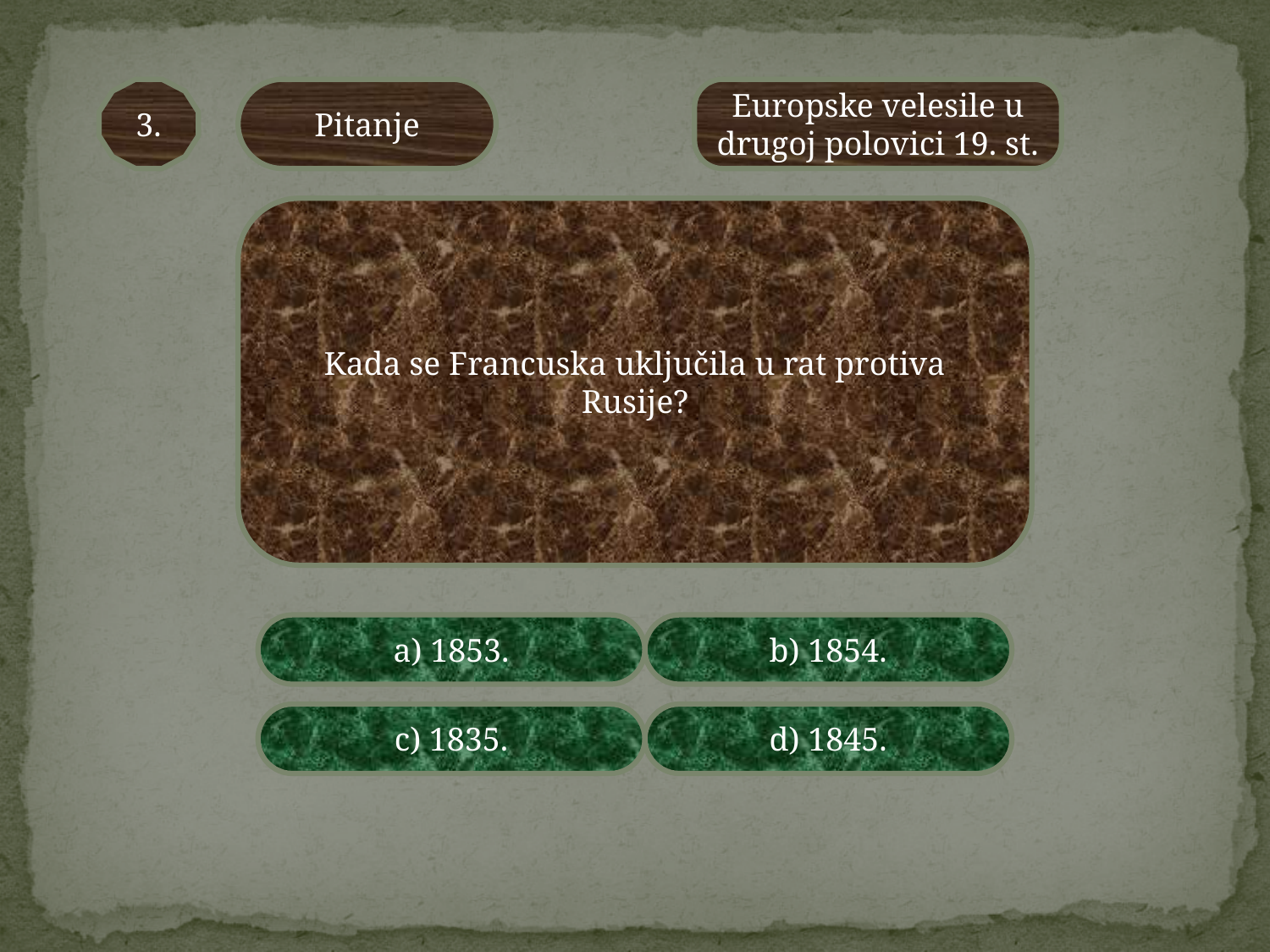

3.
Pitanje
Europske velesile u drugoj polovici 19. st.
Kada se Francuska uključila u rat protiva Rusije?
a) 1853.
b) 1854.
c) 1835.
d) 1845.